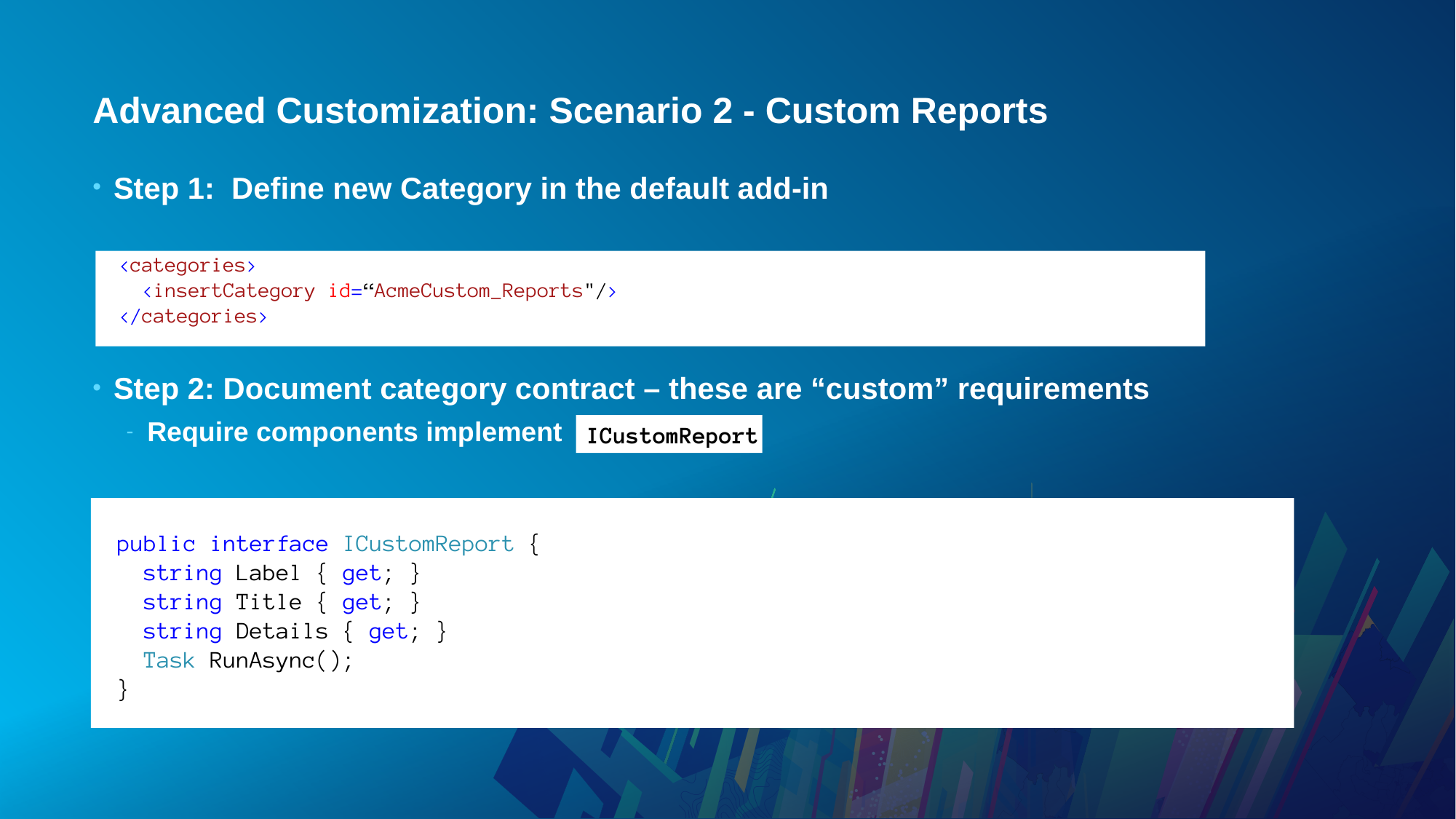

# Advanced Customization: Scenario 2 - Custom Reports
Step 1:  Define new Category in the default add-in

Step 2: Document category contract – these are “custom” requirements
Require components implement

  <categories>
    <insertCategory id=“AcmeCustom_Reports"/>
  </categories>
ICustomReport

  public interface ICustomReport {
    string Label { get; }
    string Title { get; }
    string Details { get; }
    Task RunAsync();
  }